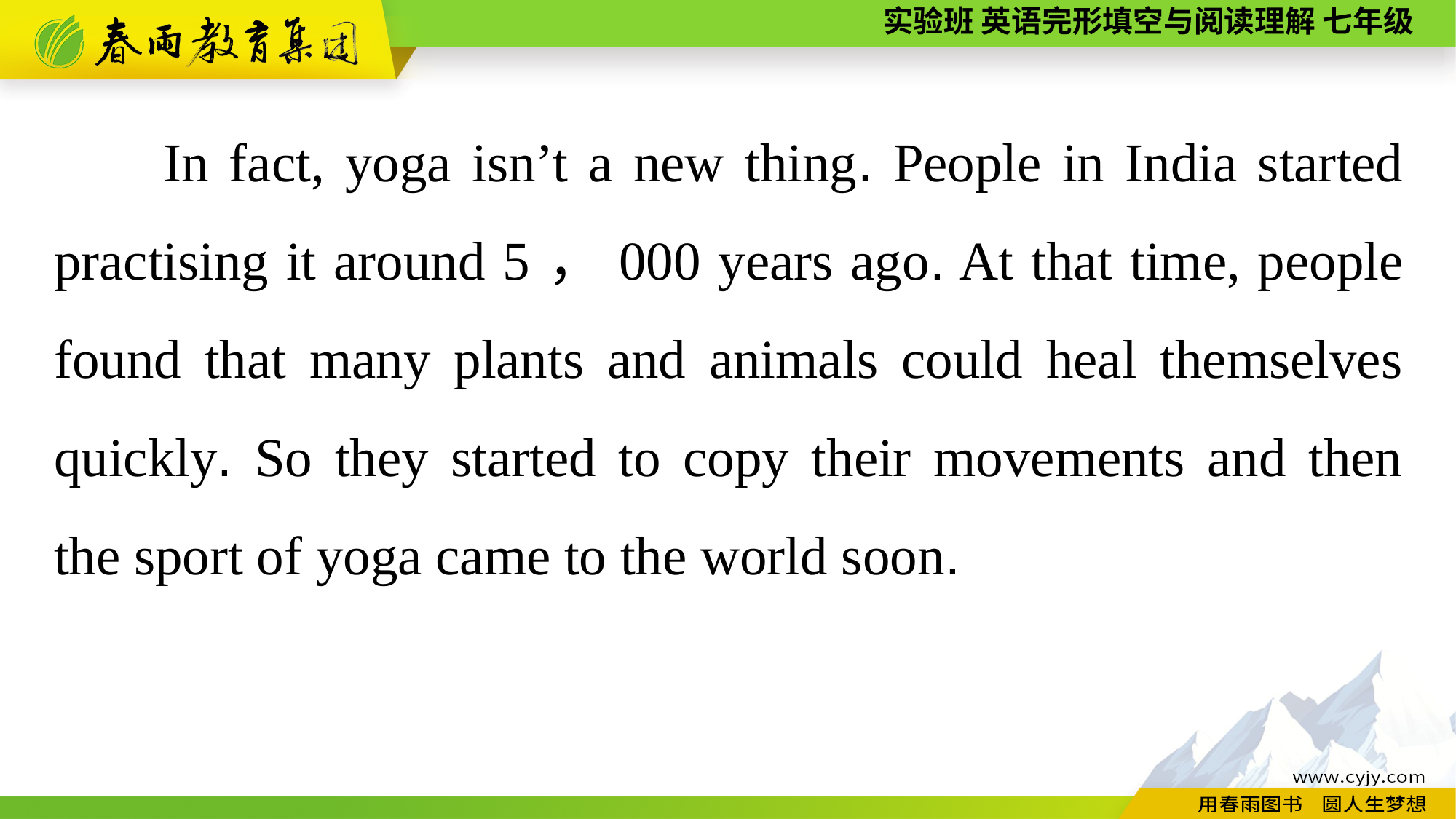

In fact, yoga isn’t a new thing. People in India started practising it around 5，000 years ago. At that time, people found that many plants and animals could heal themselves quickly. So they started to copy their movements and then the sport of yoga came to the world soon.